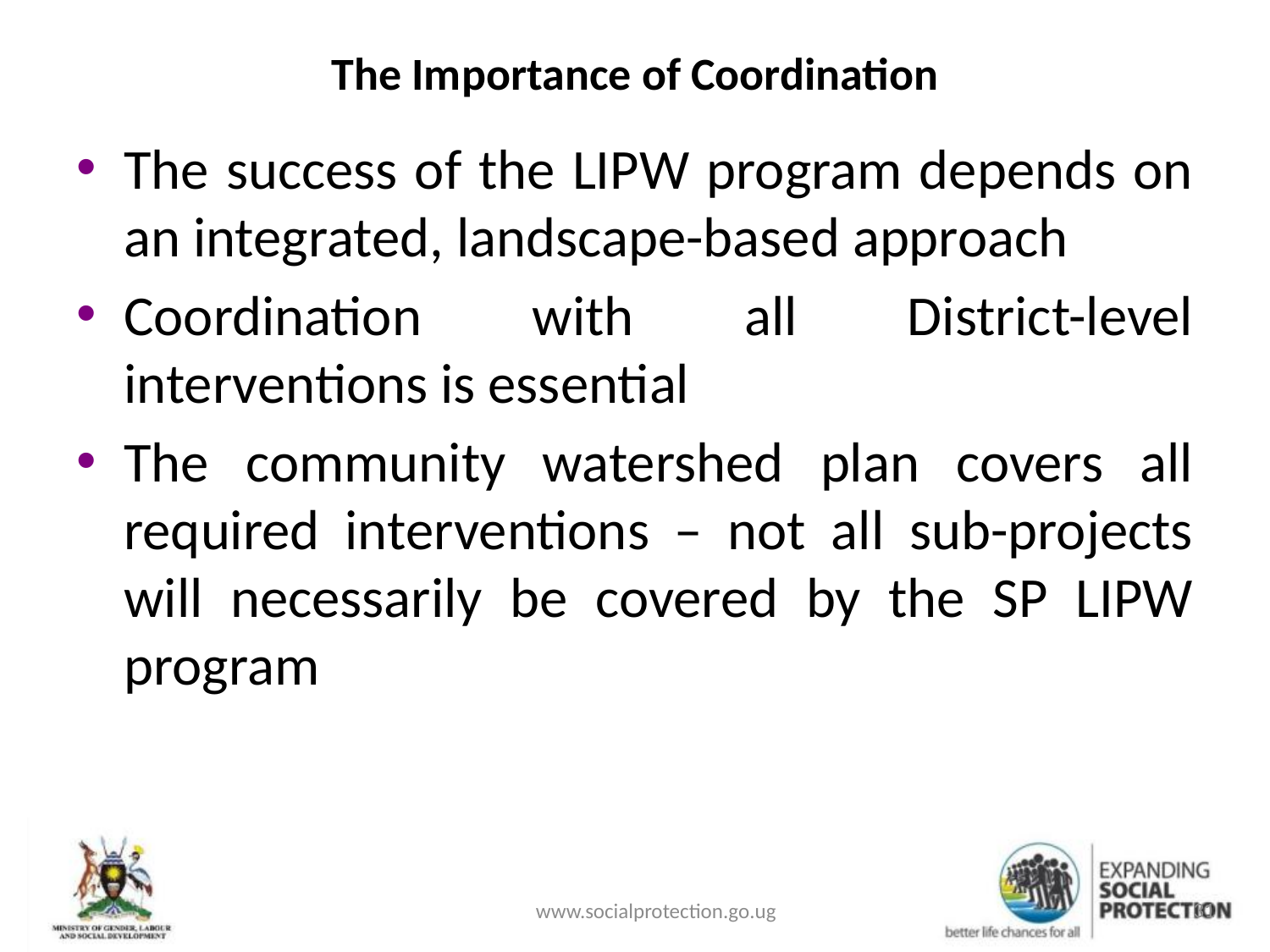

# The Importance of Coordination
The success of the LIPW program depends on an integrated, landscape-based approach
Coordination with all District-level interventions is essential
The community watershed plan covers all required interventions – not all sub-projects will necessarily be covered by the SP LIPW program